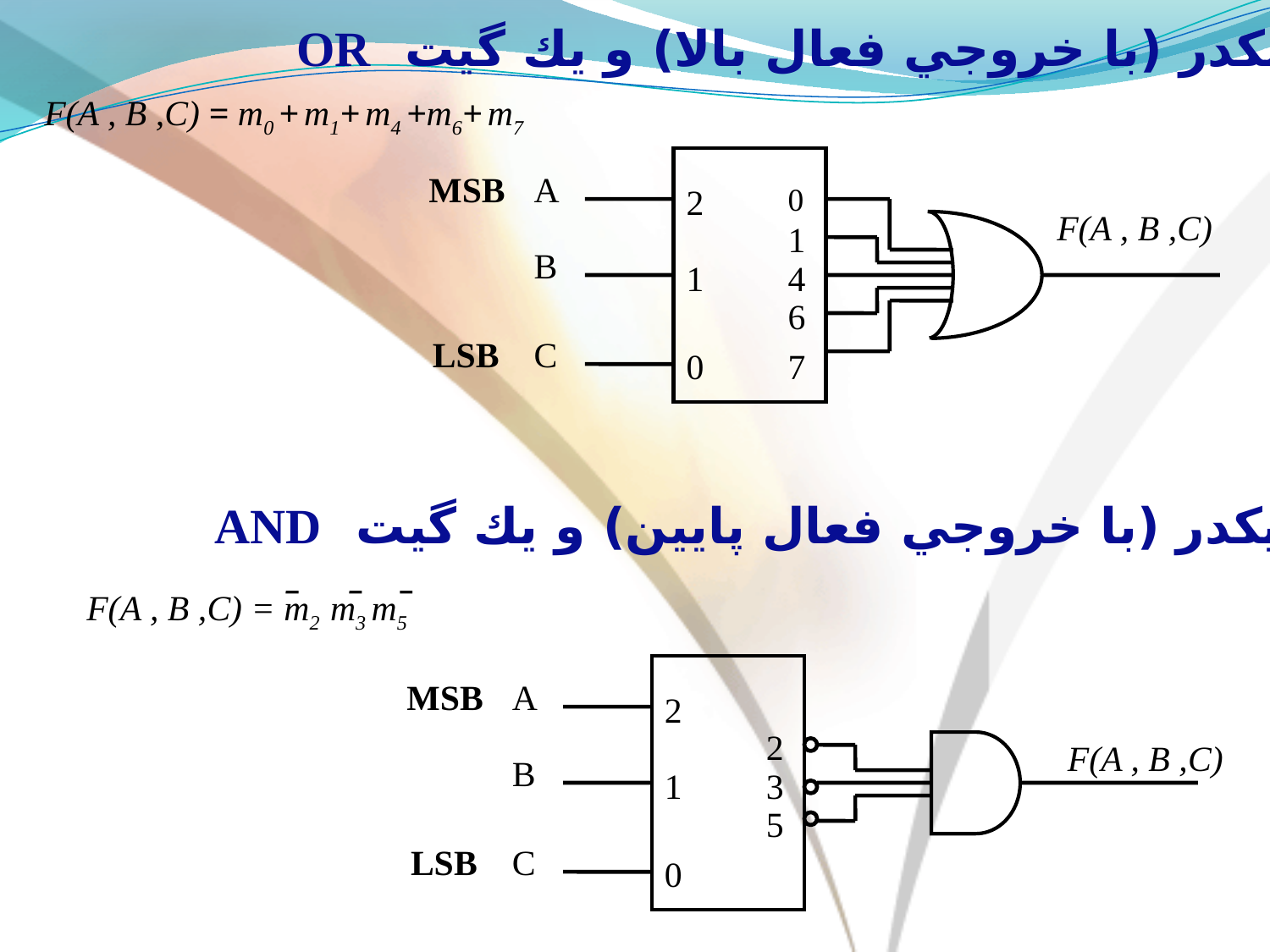

- يك ديكدر (با خروجي فعال بالا) و يك گيت  OR
F(A , B ,C) = m0 + m1+ m4 +m6+ m7

 MSB
A

2
0

F(A , B ,C)

1

B

1
4

6

LSB
C
0
7

- يك ديكدر (با خروجي فعال پايين) و يك گيت  AND
F(A , B ,C) = m2  m3 m5

 MSB
A

2

2
F(A , B ,C)

B

1
3

5

LSB
C
0